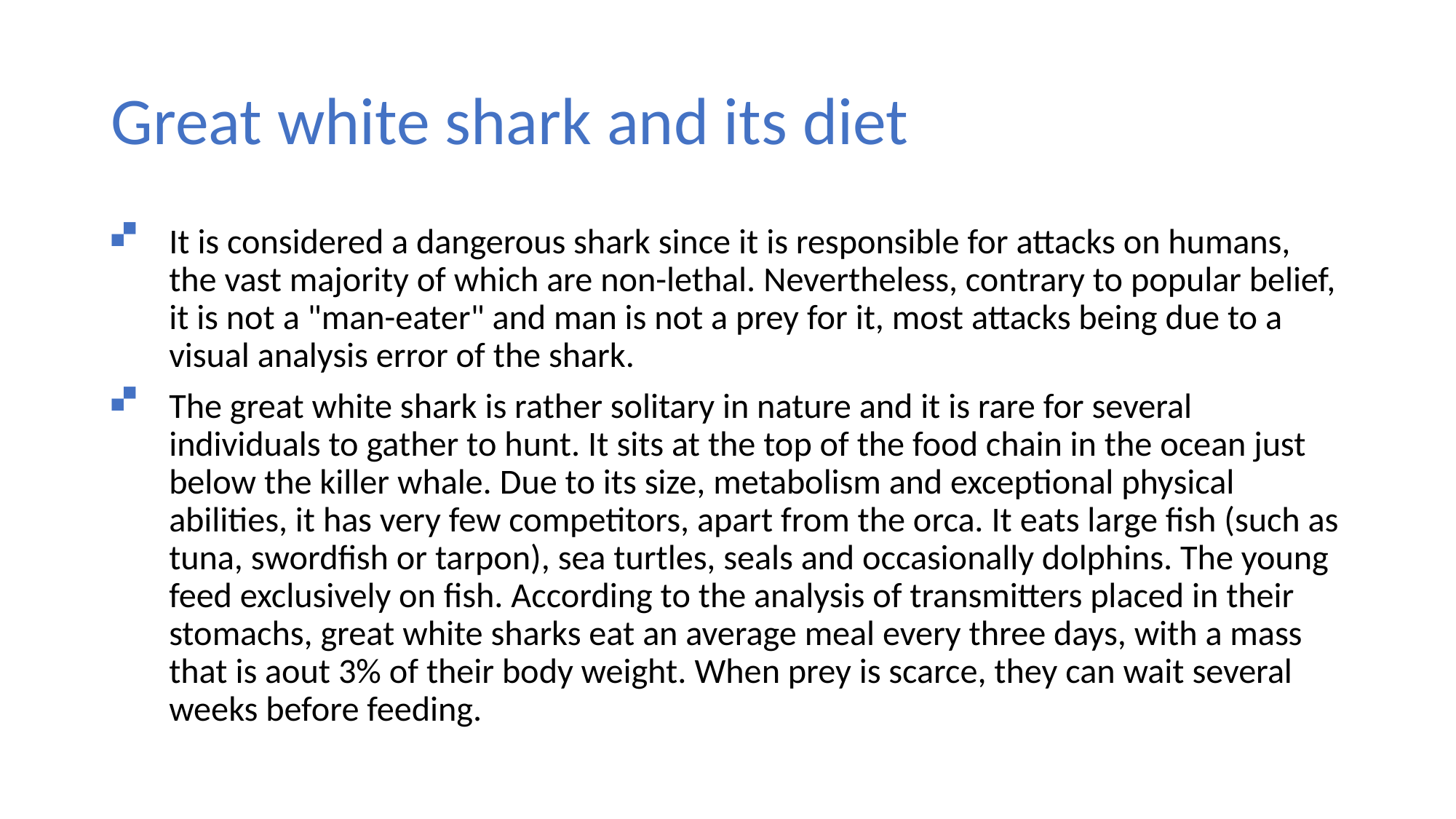

# Great white shark and its diet
It is considered a dangerous shark since it is responsible for attacks on humans, the vast majority of which are non-lethal. Nevertheless, contrary to popular belief, it is not a "man-eater" and man is not a prey for it, most attacks being due to a visual analysis error of the shark.
The great white shark is rather solitary in nature and it is rare for several individuals to gather to hunt. It sits at the top of the food chain in the ocean just below the killer whale. Due to its size, metabolism and exceptional physical abilities, it has very few competitors, apart from the orca. It eats large fish (such as tuna, swordfish or tarpon), sea turtles, seals and occasionally dolphins. The young feed exclusively on fish. According to the analysis of transmitters placed in their stomachs, great white sharks eat an average meal every three days, with a mass that is aout 3% of their body weight. When prey is scarce, they can wait several weeks before feeding.